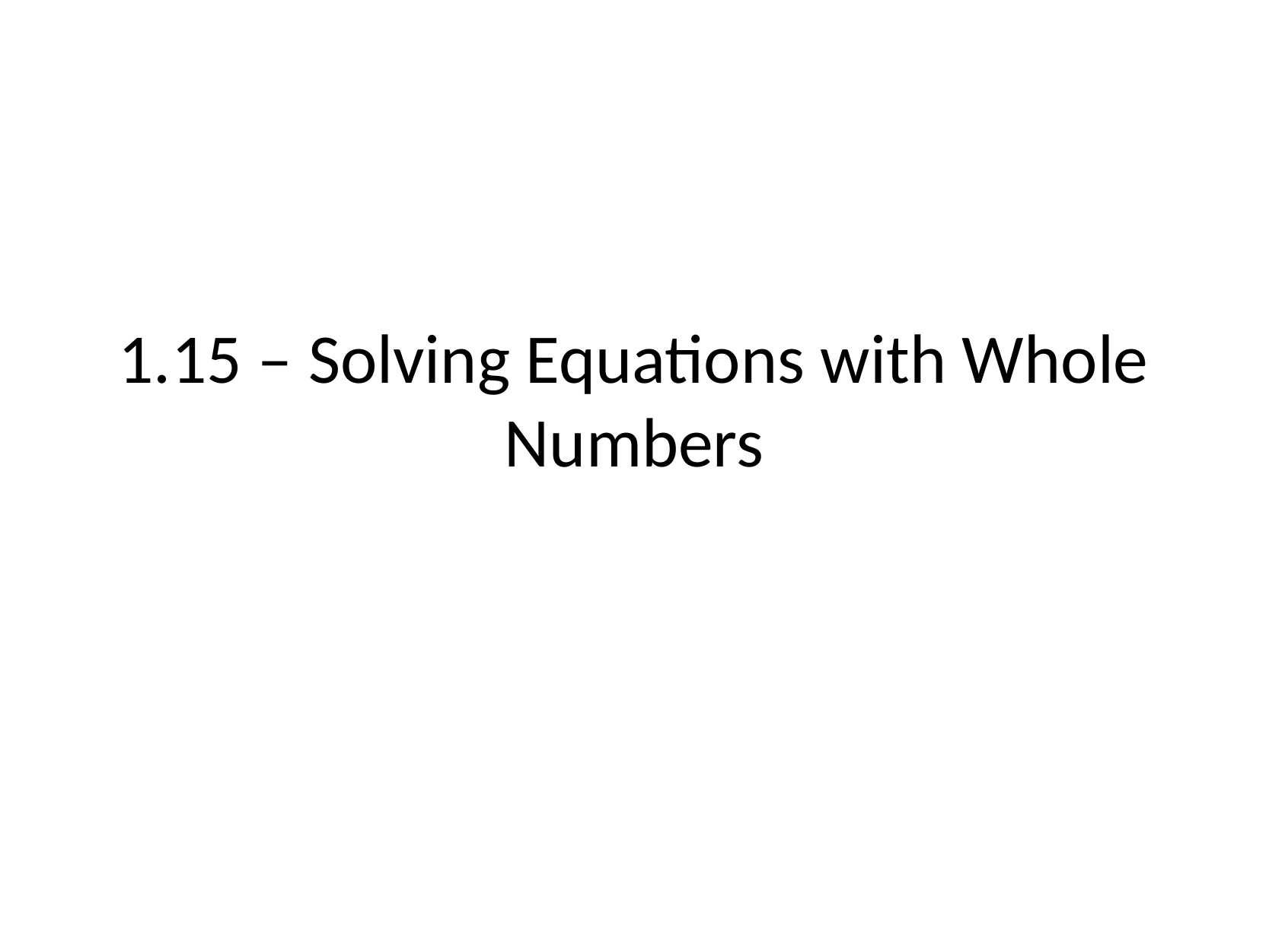

# 1.15 – Solving Equations with Whole Numbers